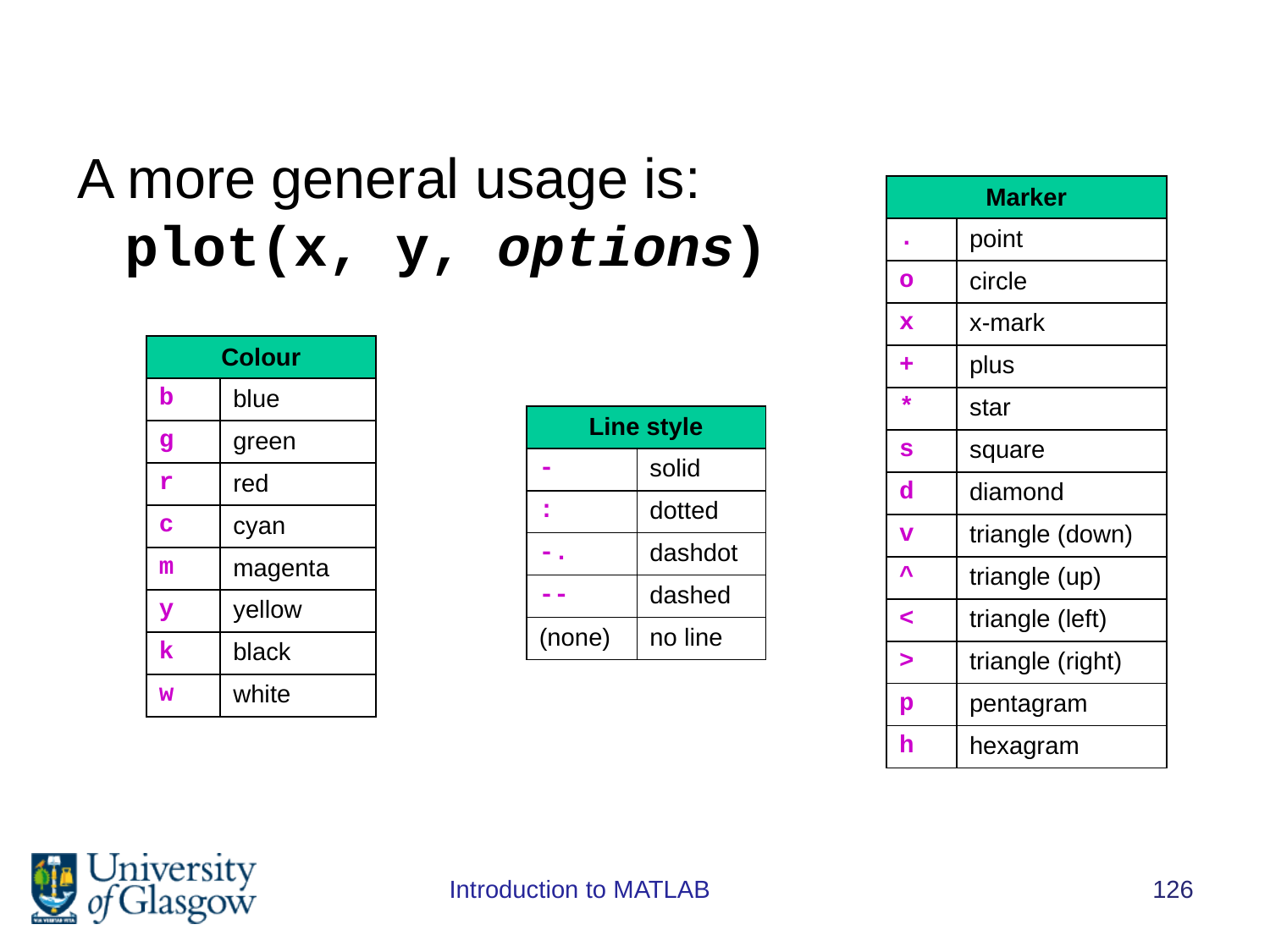

A more general usage is:
plot(x, y, options)
| Marker |  |
| --- | --- |
| . | point |
| o | circle |
| x | x-mark |
| + | plus |
| \* | star |
| s | square |
| d | diamond |
| v | triangle (down) |
| ^ | triangle (up) |
| < | triangle (left) |
| > | triangle (right) |
| p | pentagram |
| h | hexagram |
| Colour |  |
| --- | --- |
| b | blue |
| g | green |
| r | red |
| c | cyan |
| m | magenta |
| y | yellow |
| k | black |
| w | white |
| Line style |  |
| --- | --- |
| - | solid |
| : | dotted |
| -. | dashdot |
| -- | dashed |
| (none) | no line |
Introduction to MATLAB
126